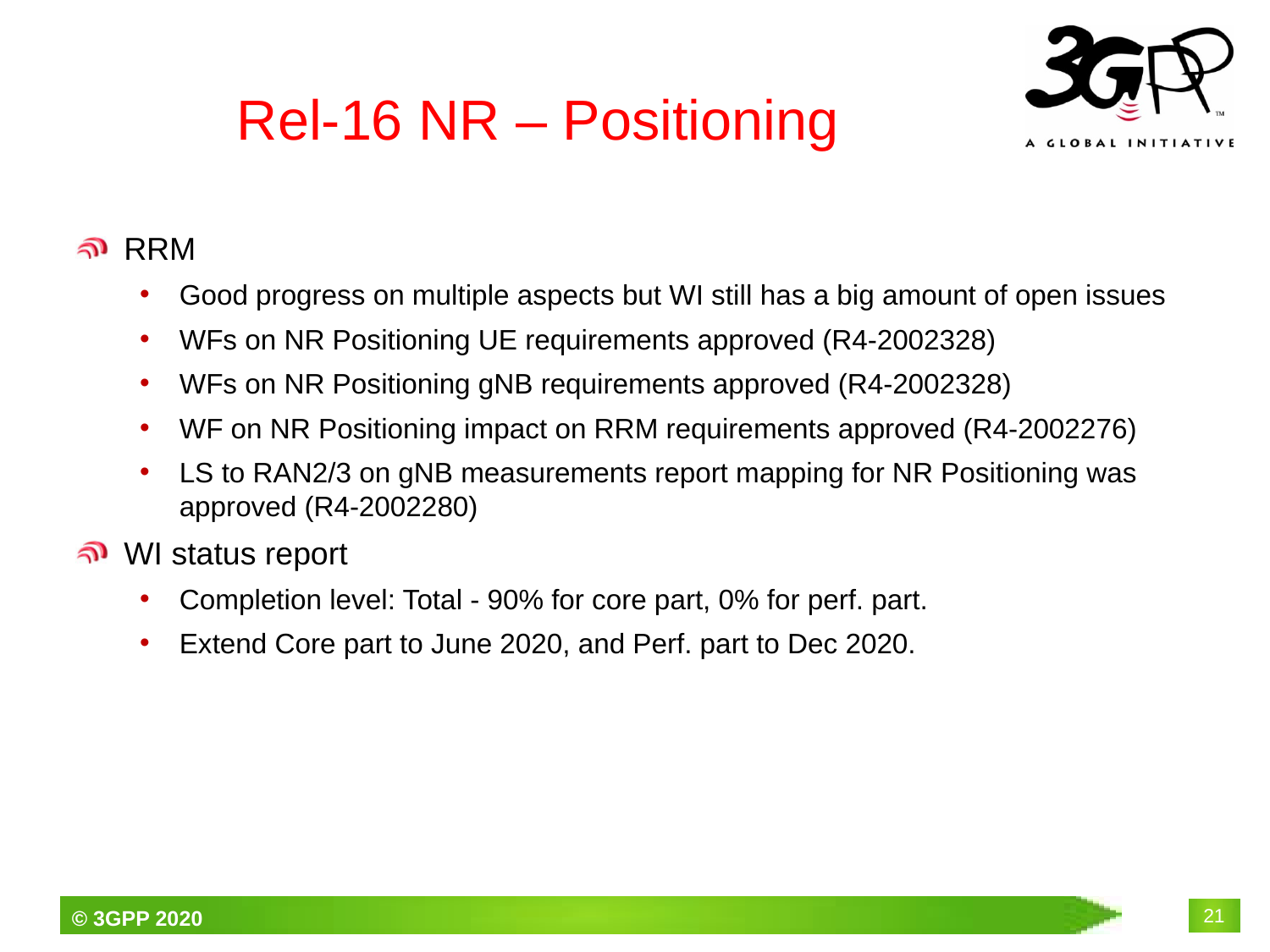

# Rel-16 NR – Positioning
RRM
Good progress on multiple aspects but WI still has a big amount of open issues
WFs on NR Positioning UE requirements approved (R4-2002328)
WFs on NR Positioning gNB requirements approved (R4-2002328)
WF on NR Positioning impact on RRM requirements approved (R4-2002276)
LS to RAN2/3 on gNB measurements report mapping for NR Positioning was approved (R4-2002280)
WI status report
Completion level: Total - 90% for core part, 0% for perf. part.
Extend Core part to June 2020, and Perf. part to Dec 2020.